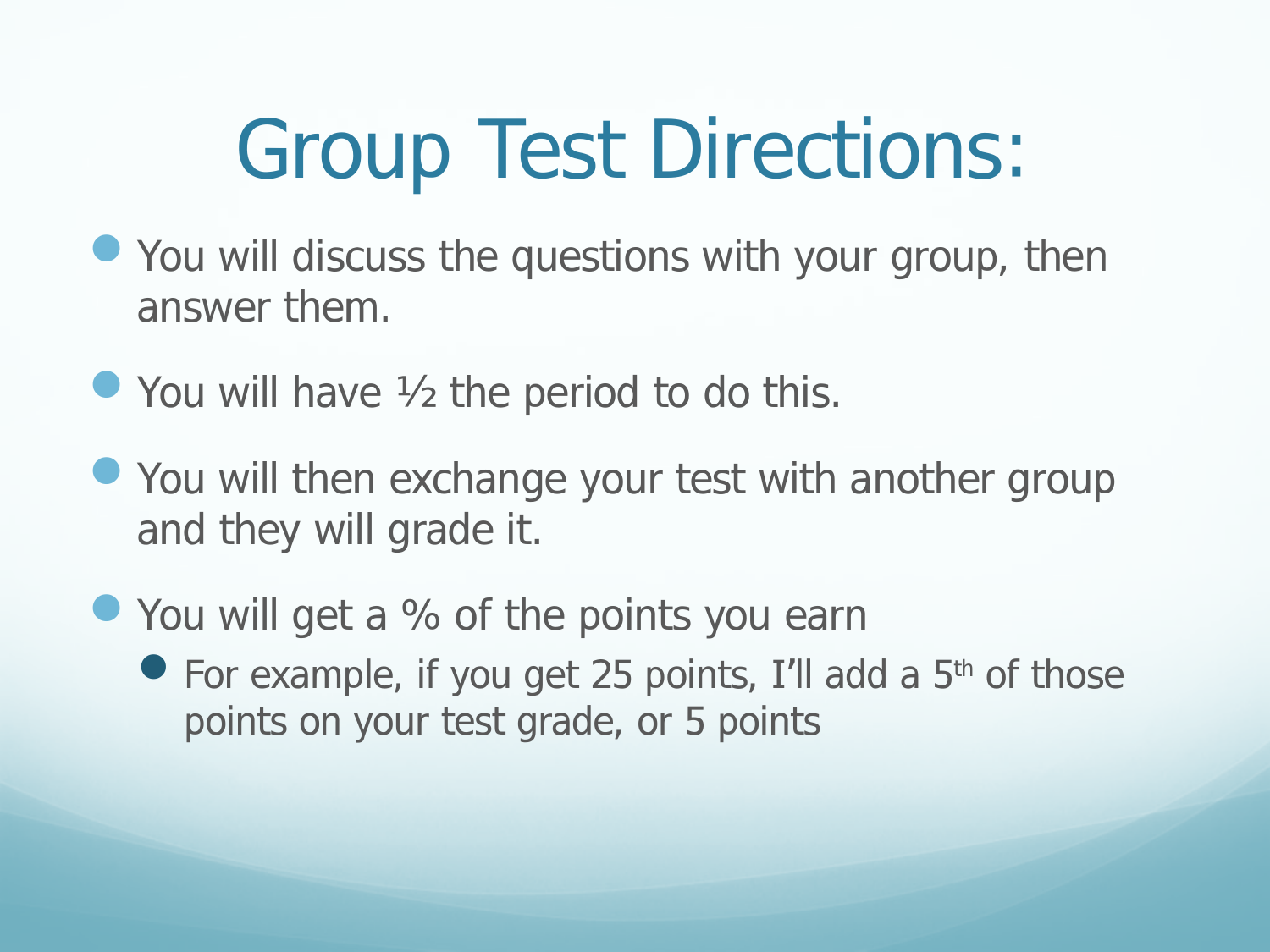

# Group Test Directions:
You will discuss the questions with your group, then answer them.
You will have ½ the period to do this.
You will then exchange your test with another group and they will grade it.
You will get a % of the points you earn
For example, if you get 25 points, I’ll add a 5th of those points on your test grade, or 5 points